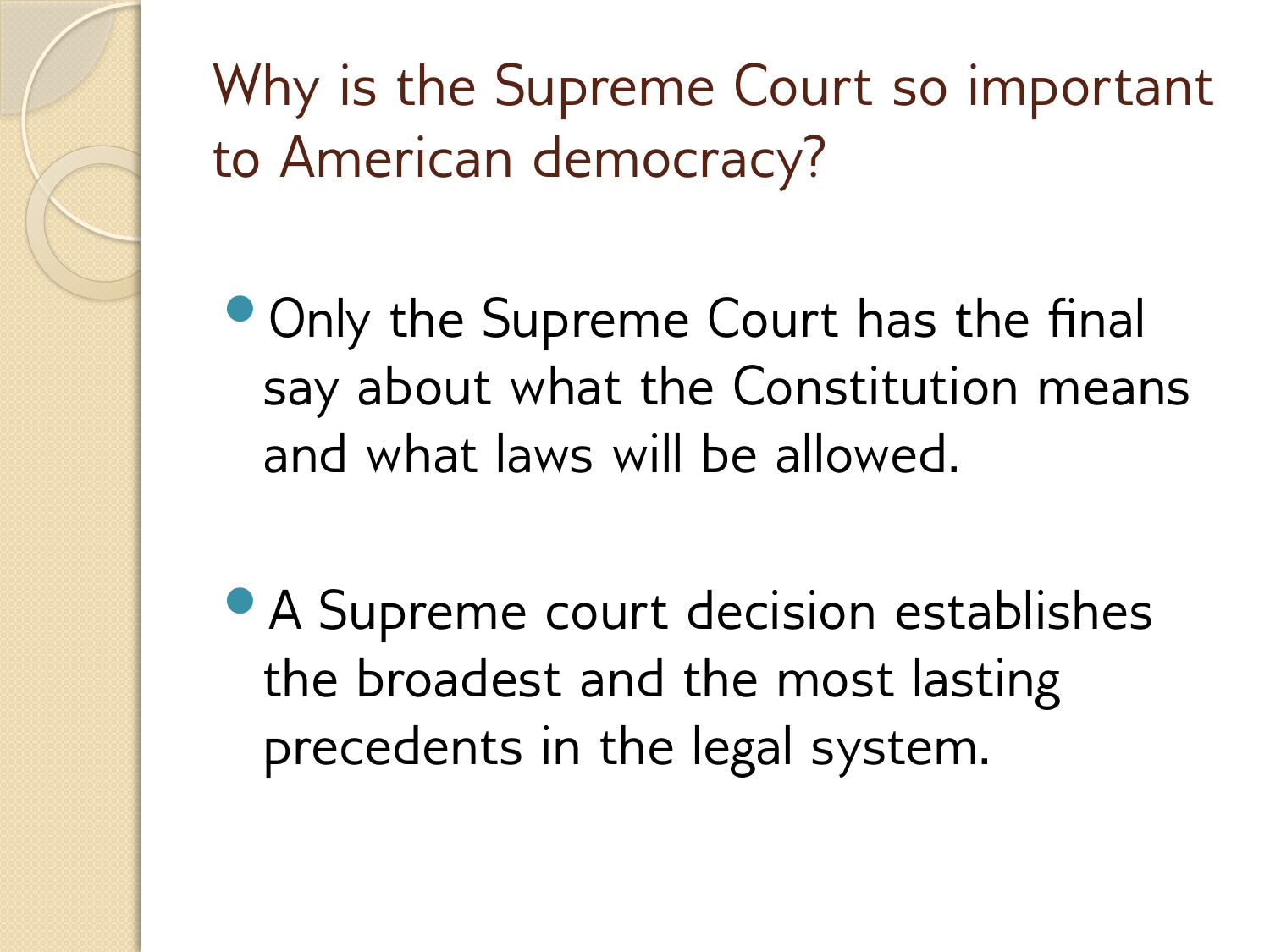

# Why is the Supreme Court so important to American democracy?
Only the Supreme Court has the final say about what the Constitution means and what laws will be allowed.

A Supreme court decision establishes the broadest and the most lasting precedents in the legal system.